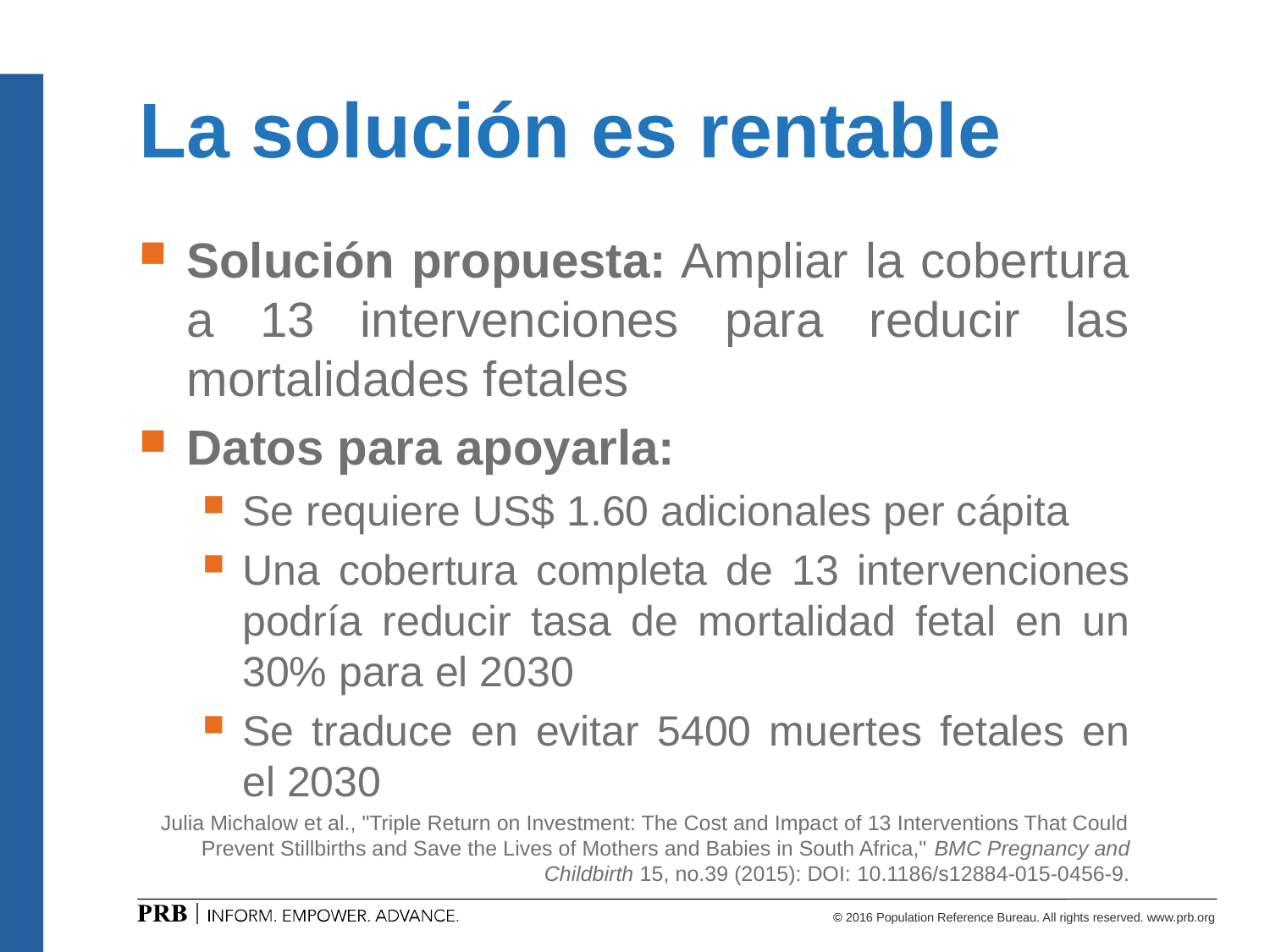

# La solución es rentable
Solución propuesta: Ampliar la cobertura a 13 intervenciones para reducir las mortalidades fetales
Datos para apoyarla:
Se requiere US$ 1.60 adicionales per cápita
Una cobertura completa de 13 intervenciones podría reducir tasa de mortalidad fetal en un 30% para el 2030
Se traduce en evitar 5400 muertes fetales en el 2030
Julia Michalow et al., "Triple Return on Investment: The Cost and Impact of 13 Interventions That Could Prevent Stillbirths and Save the Lives of Mothers and Babies in South Africa," BMC Pregnancy and Childbirth 15, no.39 (2015): DOI: 10.1186/s12884-015-0456-9.